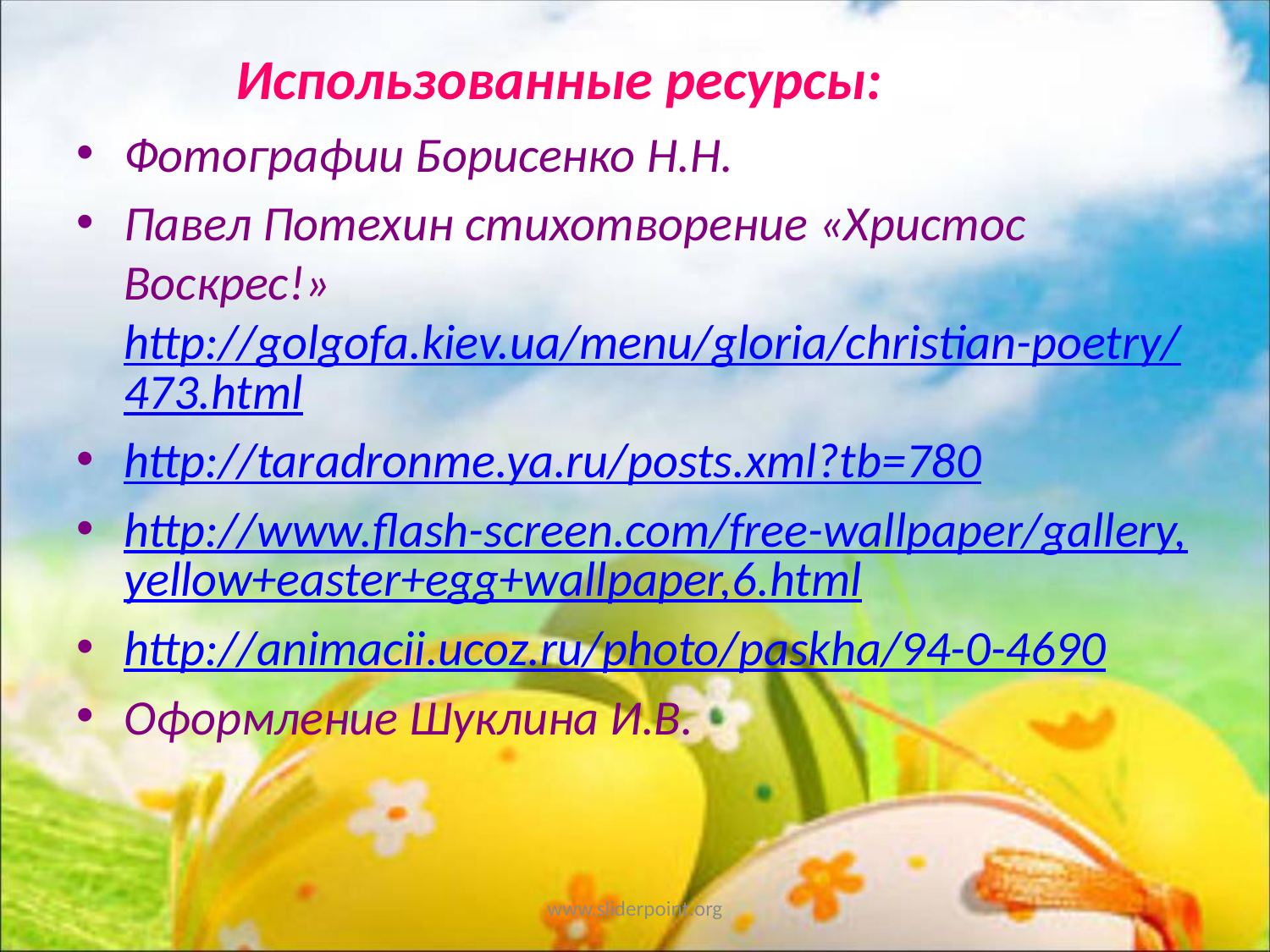

# Использованные ресурсы:
Фотографии Борисенко Н.Н.
Павел Потехин стихотворение «Христос Воскрес!» http://golgofa.kiev.ua/menu/gloria/christian-poetry/473.html
http://taradronme.ya.ru/posts.xml?tb=780
http://www.flash-screen.com/free-wallpaper/gallery,yellow+easter+egg+wallpaper,6.html
http://animacii.ucoz.ru/photo/paskha/94-0-4690
Оформление Шуклина И.В.

www.sliderpoint.org